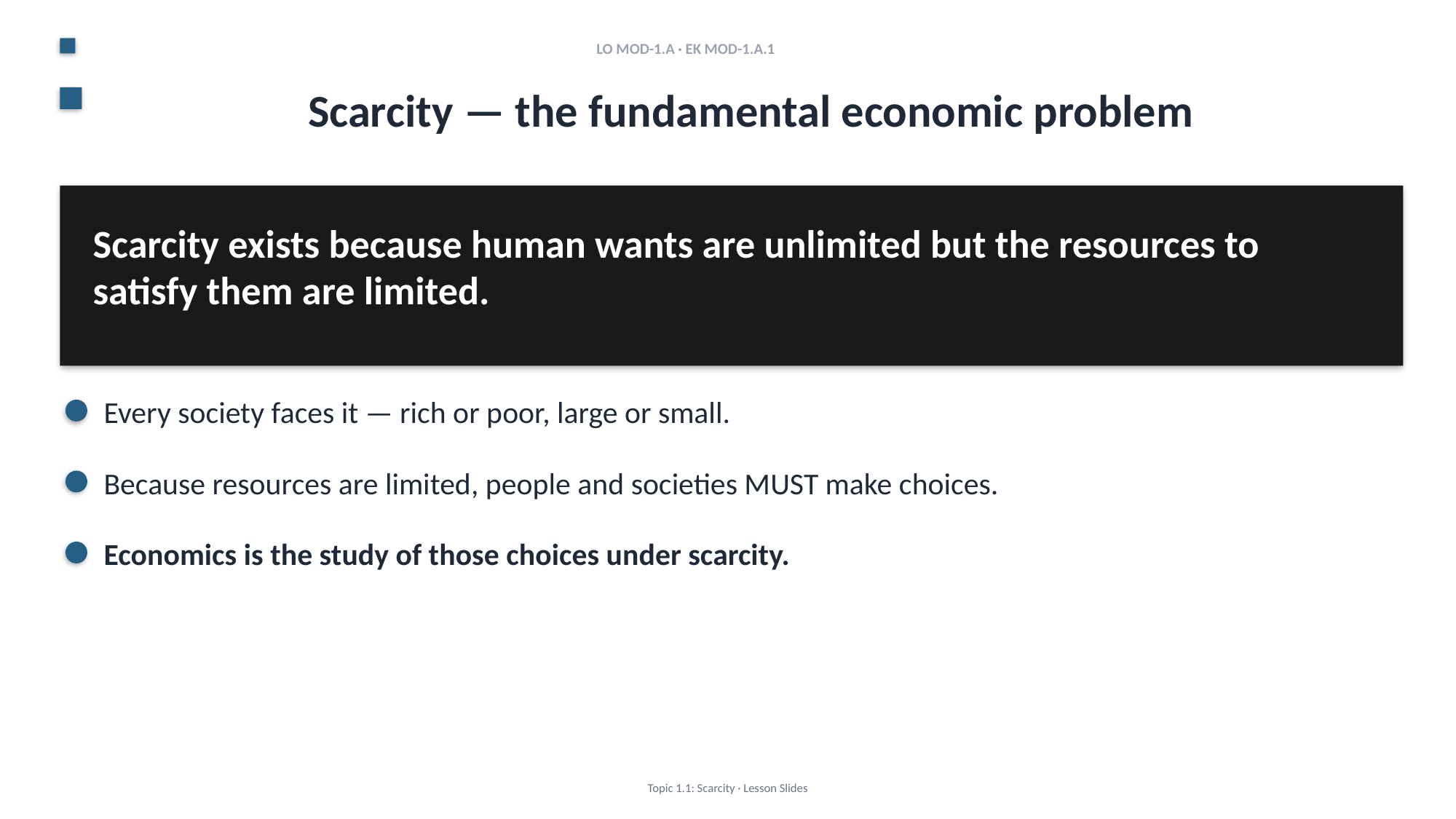

LO MOD-1.A · EK MOD-1.A.1

Scarcity — the fundamental economic problem

Scarcity exists because human wants are unlimited but the resources to satisfy them are limited.
Every society faces it — rich or poor, large or small.

Because resources are limited, people and societies MUST make choices.

Economics is the study of those choices under scarcity.

Topic 1.1: Scarcity · Lesson Slides